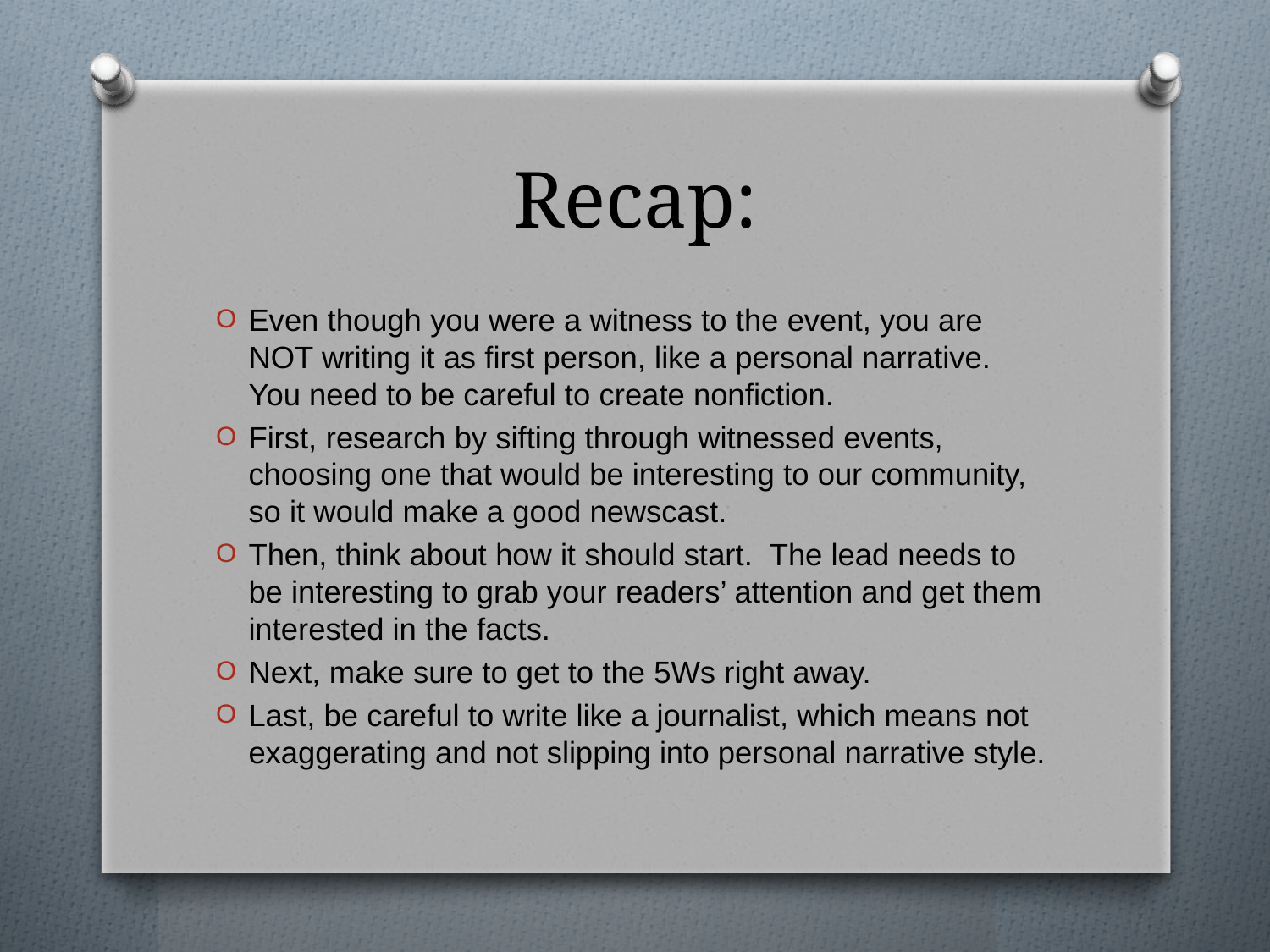

# Recap:
Even though you were a witness to the event, you are NOT writing it as first person, like a personal narrative. You need to be careful to create nonfiction.
First, research by sifting through witnessed events, choosing one that would be interesting to our community, so it would make a good newscast.
Then, think about how it should start.  The lead needs to be interesting to grab your readers’ attention and get them interested in the facts.
Next, make sure to get to the 5Ws right away.
Last, be careful to write like a journalist, which means not exaggerating and not slipping into personal narrative style.